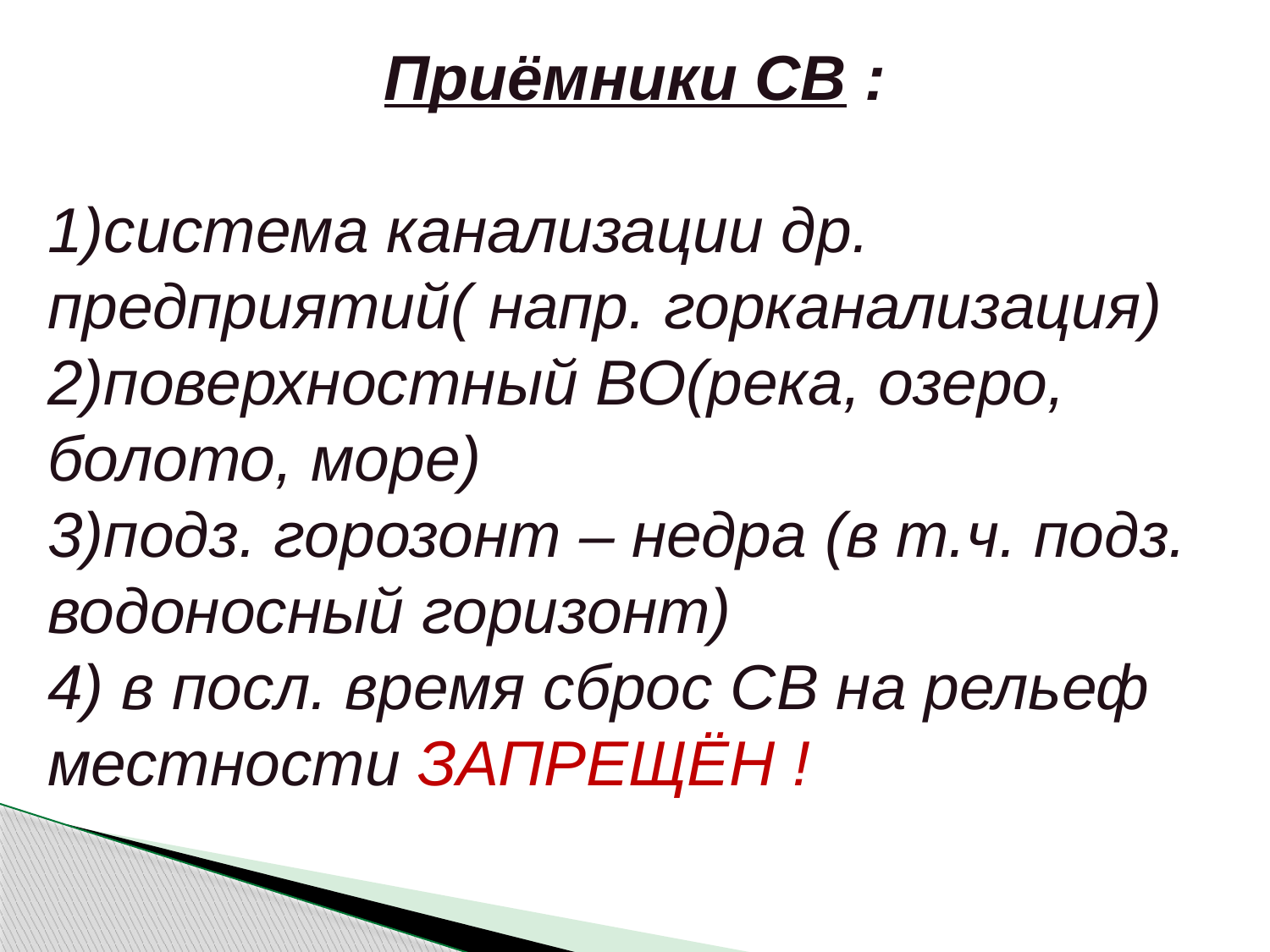

Приёмники СВ :

1)система канализации др. предприятий( напр. горканализация)
2)поверхностный ВО(река, озеро, болото, море)
3)подз. горозонт – недра (в т.ч. подз. водоносный горизонт)
4) в посл. время сброс СВ на рельеф местности ЗАПРЕЩЁН !